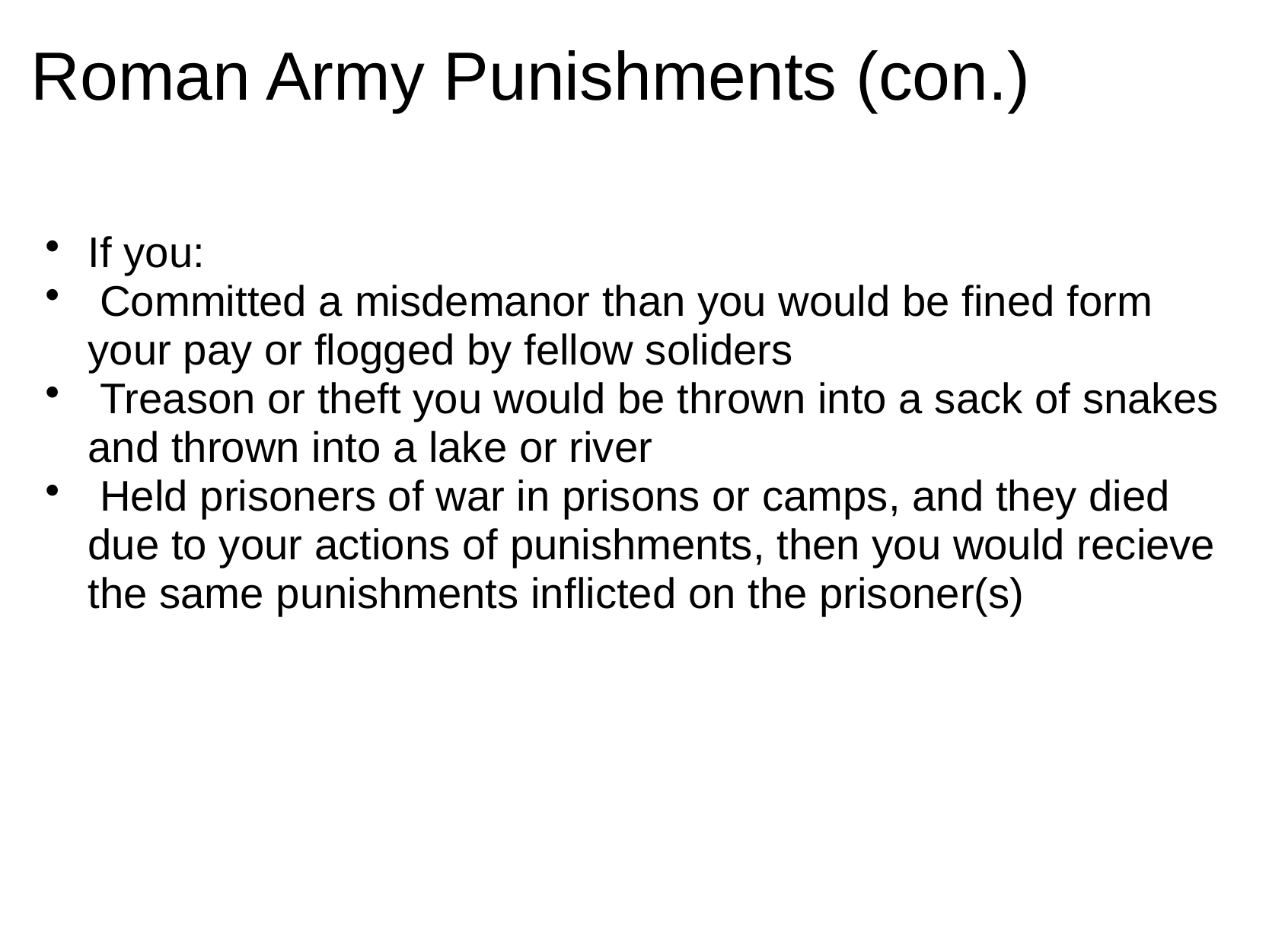

# Roman Army Punishments (con.)
If you:
 Committed a misdemanor than you would be fined form your pay or flogged by fellow soliders
 Treason or theft you would be thrown into a sack of snakes and thrown into a lake or river
 Held prisoners of war in prisons or camps, and they died due to your actions of punishments, then you would recieve the same punishments inflicted on the prisoner(s)